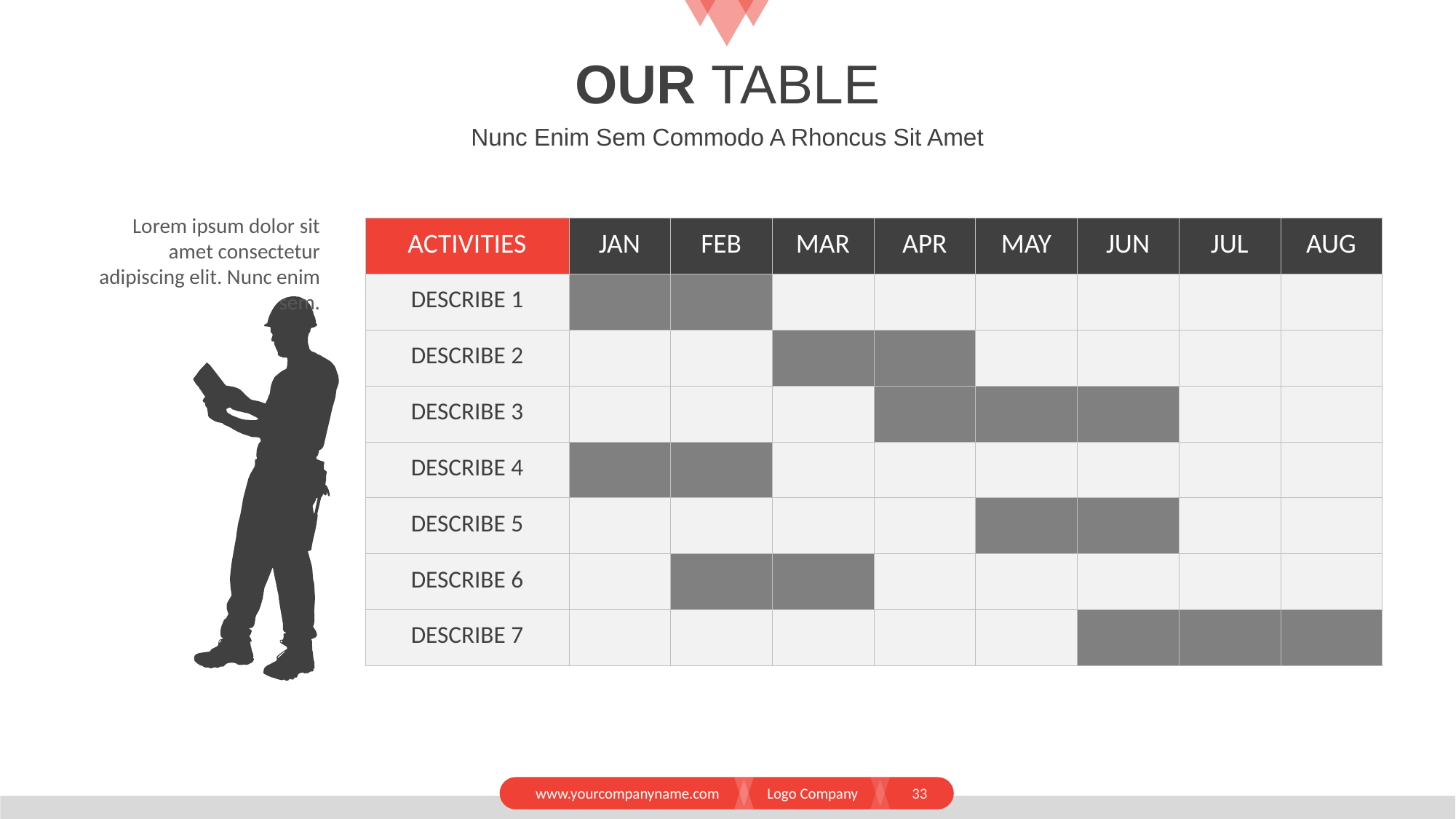

# OUR TABLE
Nunc Enim Sem Commodo A Rhoncus Sit Amet
Lorem ipsum dolor sit amet consectetur adipiscing elit. Nunc enim sem.
| ACTIVITIES | JAN | FEB | MAR | APR | MAY | JUN | JUL | AUG |
| --- | --- | --- | --- | --- | --- | --- | --- | --- |
| DESCRIBE 1 |  |  |  |  |  |  |  |  |
| DESCRIBE 2 |  |  |  |  |  |  |  |  |
| DESCRIBE 3 |  |  |  |  |  |  |  |  |
| DESCRIBE 4 |  |  |  |  |  |  |  |  |
| DESCRIBE 5 |  |  |  |  |  |  |  |  |
| DESCRIBE 6 |  |  |  |  |  |  |  |  |
| DESCRIBE 7 |  |  |  |  |  |  |  |  |

33